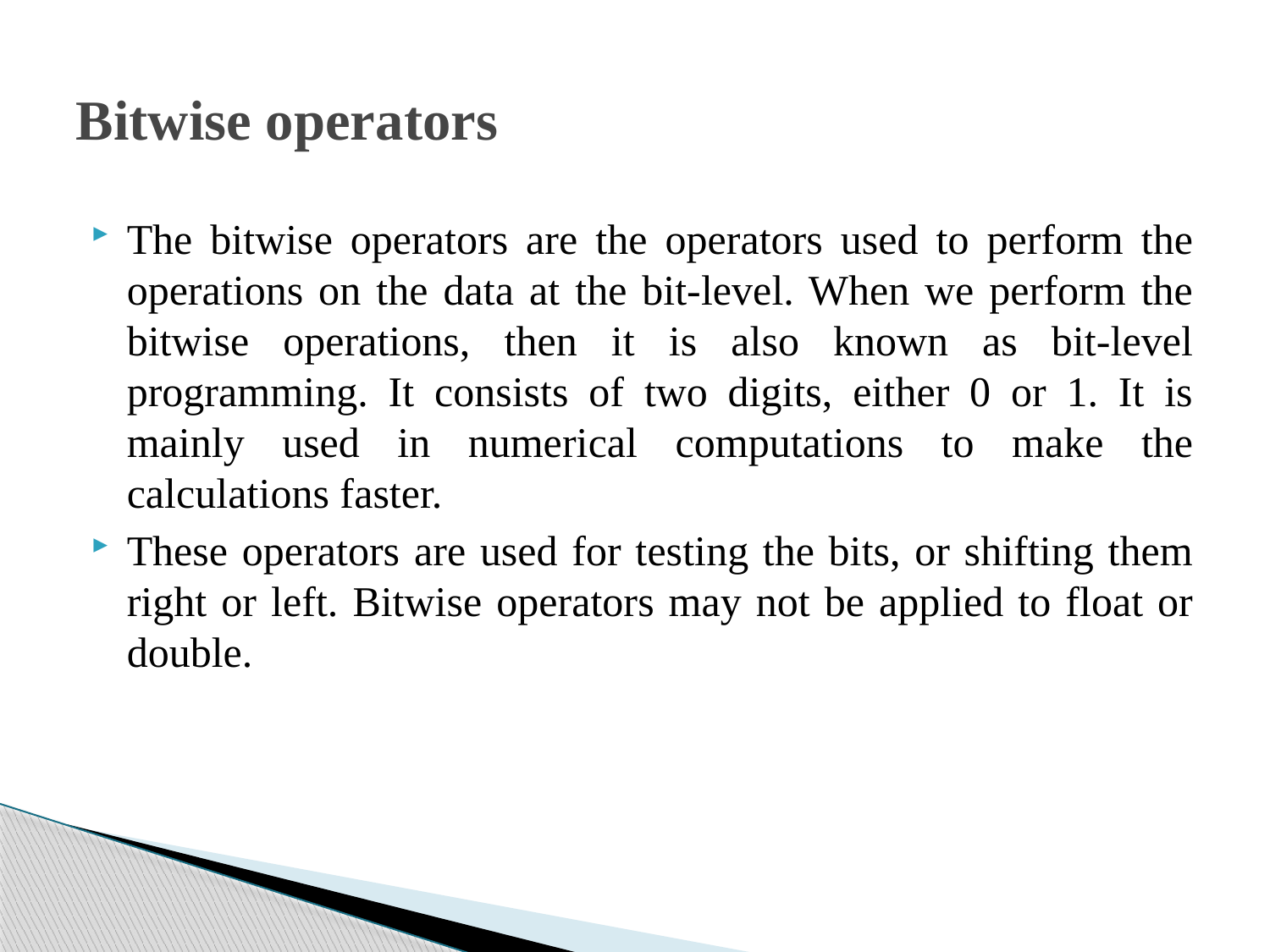

# Bitwise operators
The bitwise operators are the operators used to perform the operations on the data at the bit-level. When we perform the bitwise operations, then it is also known as bit-level programming. It consists of two digits, either 0 or 1. It is mainly used in numerical computations to make the calculations faster.
These operators are used for testing the bits, or shifting them right or left. Bitwise operators may not be applied to float or double.